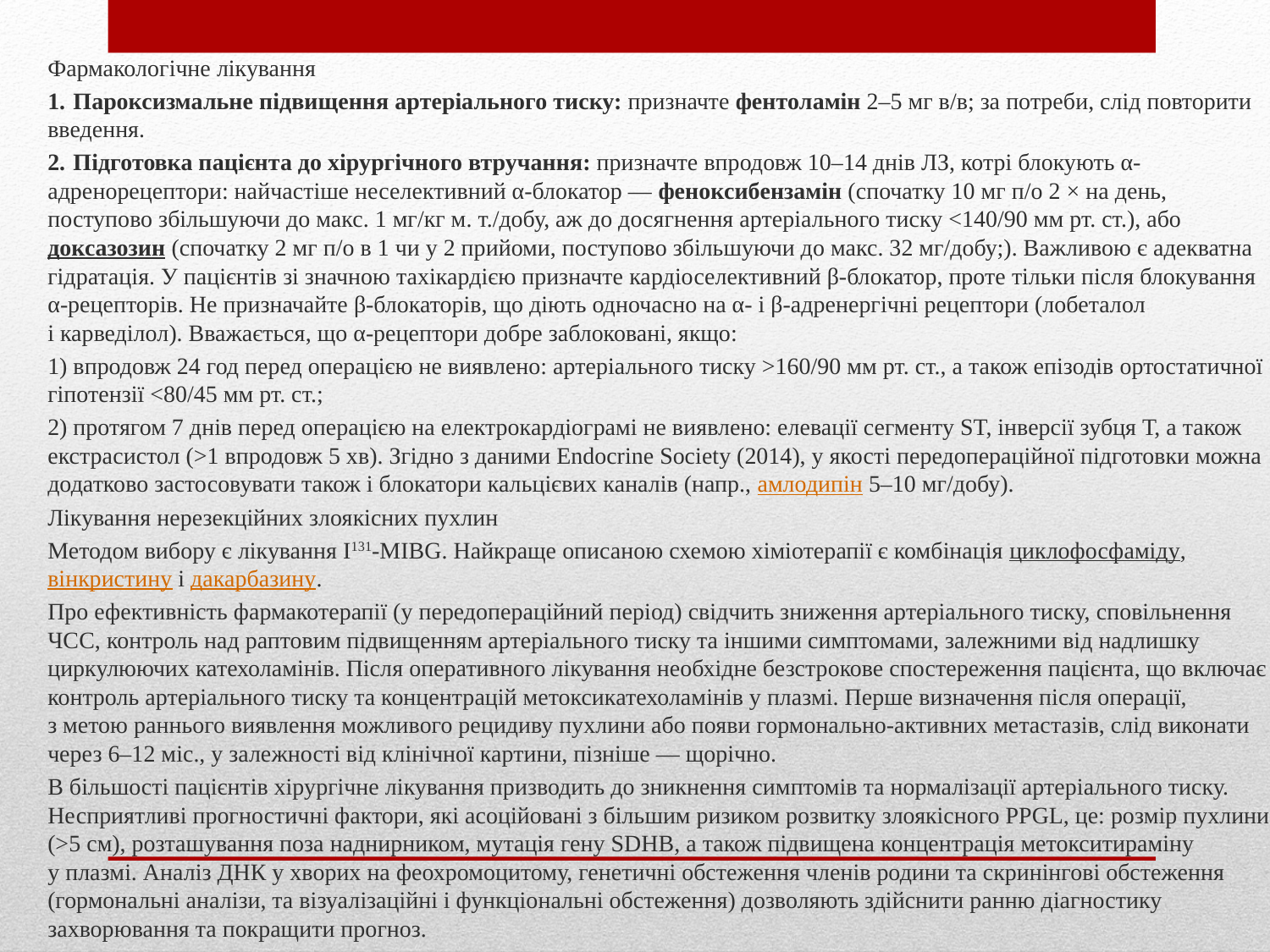

Фармакологічне лікування
1. Пароксизмальне підвищення артеріального тиску: призначте фентоламін 2–5 мг в/в; за потреби, слід повторити введення.
2. Підготовка пацієнта до хірургічного втручання: призначте впродовж 10–14 днів ЛЗ, котрі блокують α-адренорецептори: найчастіше неселективний α-блокатор — феноксибензамін (спочатку 10 мг п/о 2 × на день, поступово збільшуючи до макс. 1 мг/кг м. т./добу, аж до досягнення артеріального тиску <140/90 мм рт. ст.), або доксазозин (спочатку 2 мг п/о в 1 чи у 2 прийоми, поступово збільшуючи до макс. 32 мг/добу;). Важливою є адекватна гідратація. У пацієнтів зі значною тахікардією призначте кардіоселективний β-блокатор, проте тільки після блокування α-рецепторів. Не призначайте β-блокаторів, що діють одночасно на α- i β-адренергічні рецептори (лобеталол і карведілол). Вважається, що α-рецептори добре заблоковані, якщо:
1) впродовж 24 год перед операцією не виявлено: артеріального тиску >160/90 мм рт. ст., а також епізодів ортостатичної гіпотензії <80/45 мм рт. ст.;
2) протягом 7 днів перед операцією на електрокардіограмі не виявлено: елевації сегменту ST, інверсії зубця Т, а також екстрасистол (>1 впродовж 5 хв). Згідно з даними Endocrine Society (2014), у якості передопераційної підготовки можна додатково застосовувати також і блокатори кальцієвих каналів (напр., амлодипін 5–10 мг/добу).
Лікування нерезекційних злоякісних пухлин
Методом вибору є лікування I131-MIBG. Найкраще описаною схемою хіміотерапії є комбінація циклофосфаміду, вінкристину і дакарбазину.
Про ефективність фармакотерапії (у передопераційний період) свідчить зниження артеріального тиску, сповільнення ЧСС, контроль над раптовим підвищенням артеріального тиску та іншими симптомами, залежними від надлишку циркулюючих катехоламінів. Після оперативного лікування необхідне безстрокове спостереження пацієнта, що включає контроль артеріального тиску та концентрацій метоксикатехоламінів у плазмі. Перше визначення після операції, з метою раннього виявлення можливого рецидиву пухлини або появи гормонально-активних метастазів, слід виконати через 6–12 міс., у залежності від клінічної картини, пізніше — щорічно.
В більшості пацієнтів хірургічне лікування призводить до зникнення симптомів та нормалізації артеріального тиску. Несприятливі прогностичні фактори, які асоційовані з більшим ризиком розвитку злоякісного PPGL, це: розмір пухлини (>5 см), розташування поза наднирником, мутація гену SDHB, а також підвищена концентрація метокситираміну у плазмі. Аналіз ДНК у хворих на феохромоцитому, генетичні обстеження членів родини та скринінгові обстеження (гормональні аналізи, та візуалізаційні і функціональні обстеження) дозволяють здійснити ранню діагностику захворювання та покращити прогноз.